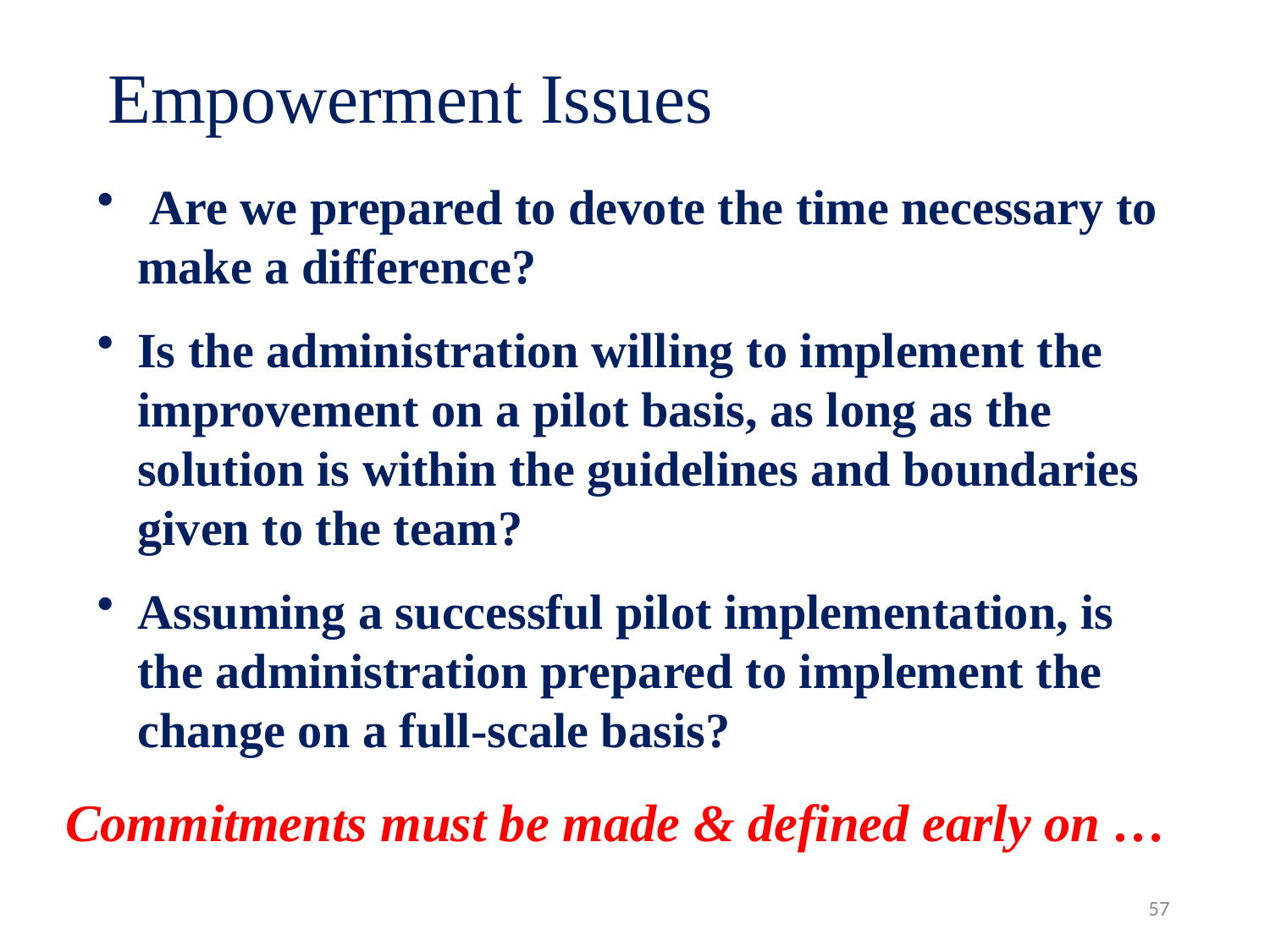

Empowerment Issues
 Are we prepared to devote the time necessary to make a difference?
Is the administration willing to implement the improvement on a pilot basis, as long as the solution is within the guidelines and boundaries given to the team?
Assuming a successful pilot implementation, is the administration prepared to implement the change on a full-scale basis?
Commitments must be made & defined early on …
57